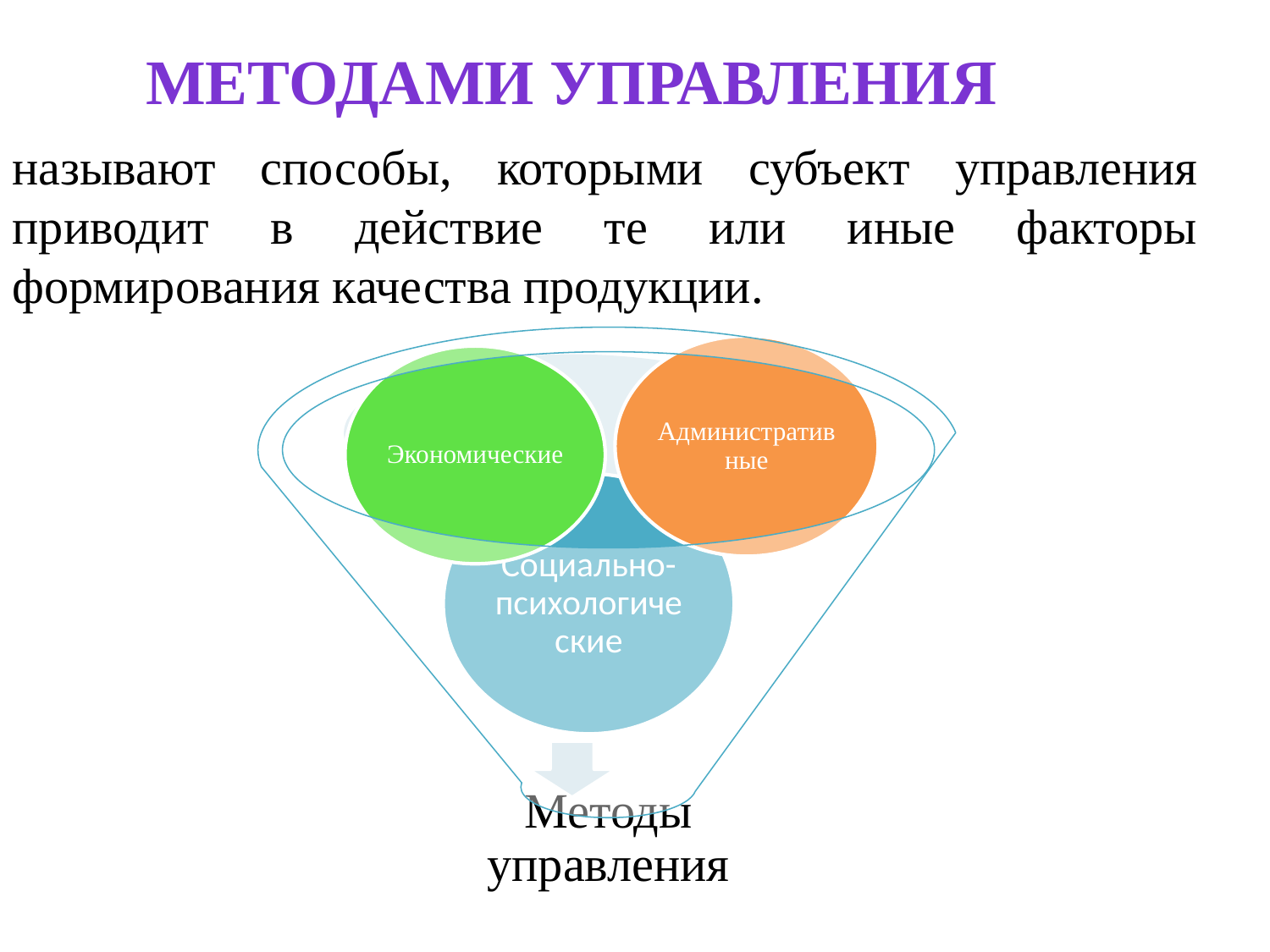

# Методами управления
называют способы, которыми субъект управления приводит в действие те или иные факторы формирования качества продукции.
Методы управления
Социально- психологические
Экономические
Административные